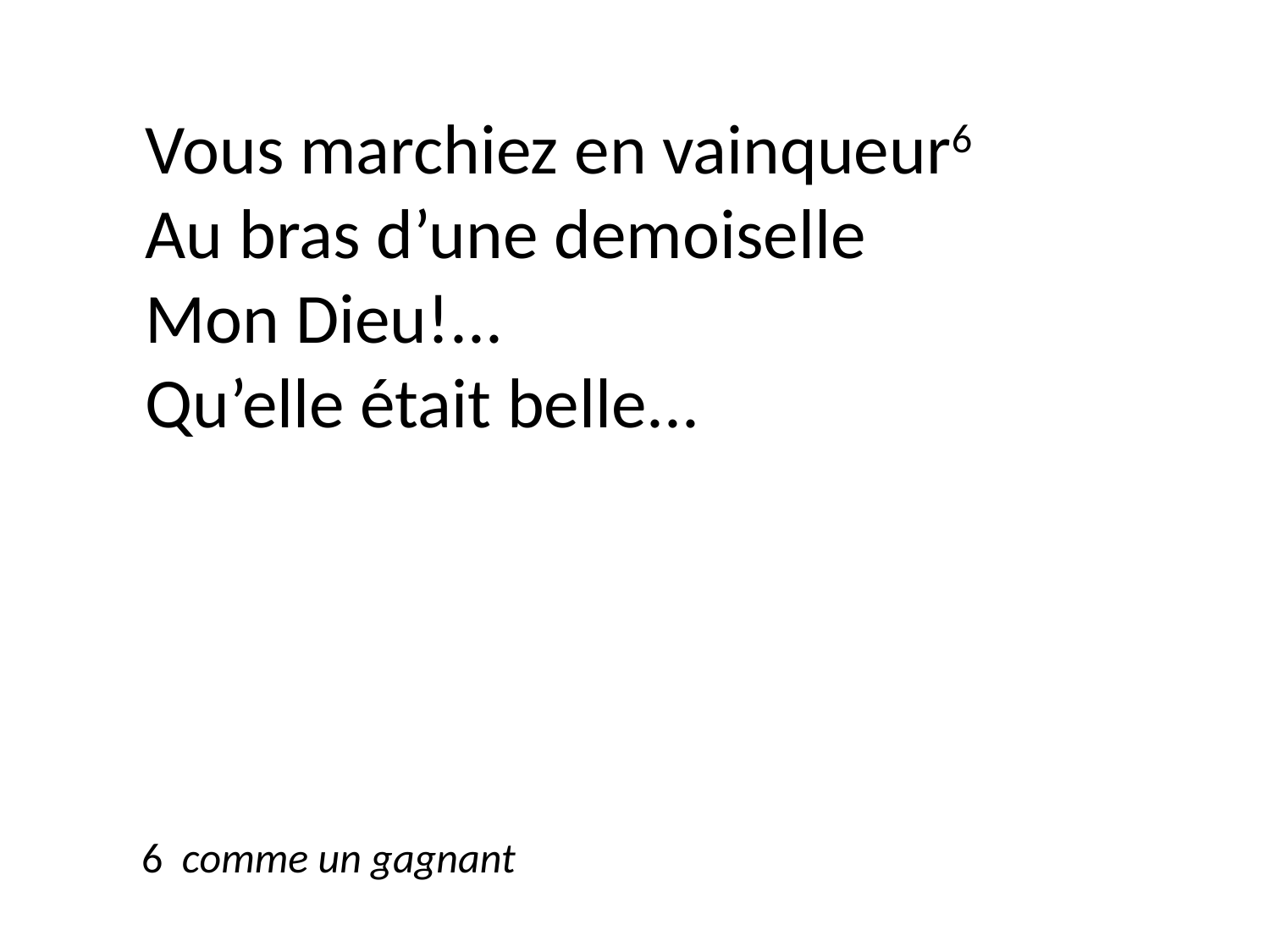

Vous marchiez en vainqueur6
Au bras d’une demoiselle
Mon Dieu!...
Qu’elle était belle...
6  comme un gagnant